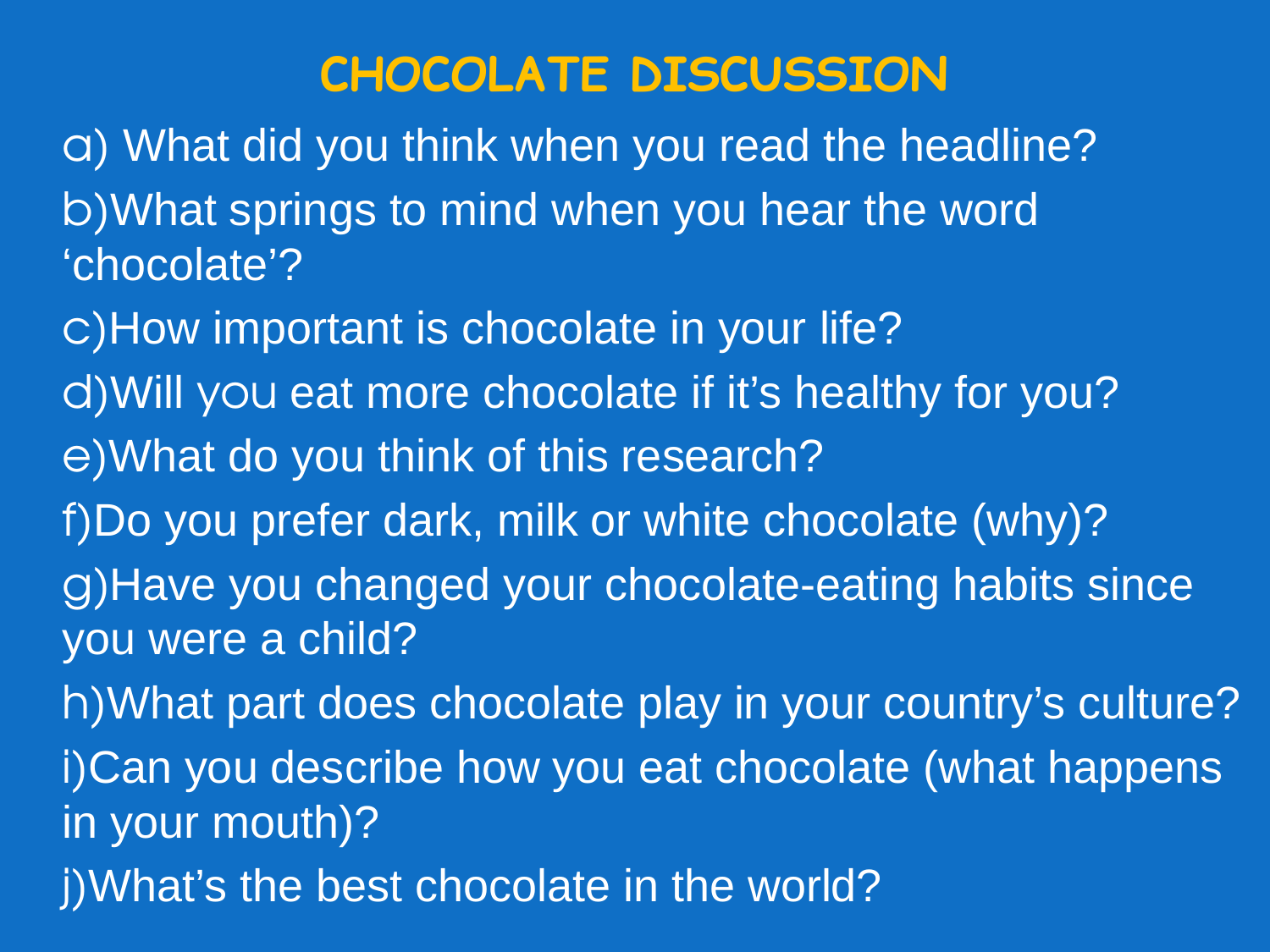

# CHOCOLATE DISCUSSION
	a) What did you think when you read the headline?
	b)What springs to mind when you hear the word ‘chocolate’?
	c)How important is chocolate in your life?
	d)Will you eat more chocolate if it’s healthy for you?
	e)What do you think of this research?
	f)Do you prefer dark, milk or white chocolate (why)?
	g)Have you changed your chocolate-eating habits since you were a child?
	h)What part does chocolate play in your country’s culture?
	i)Can you describe how you eat chocolate (what happens in your mouth)?
	j)What’s the best chocolate in the world?